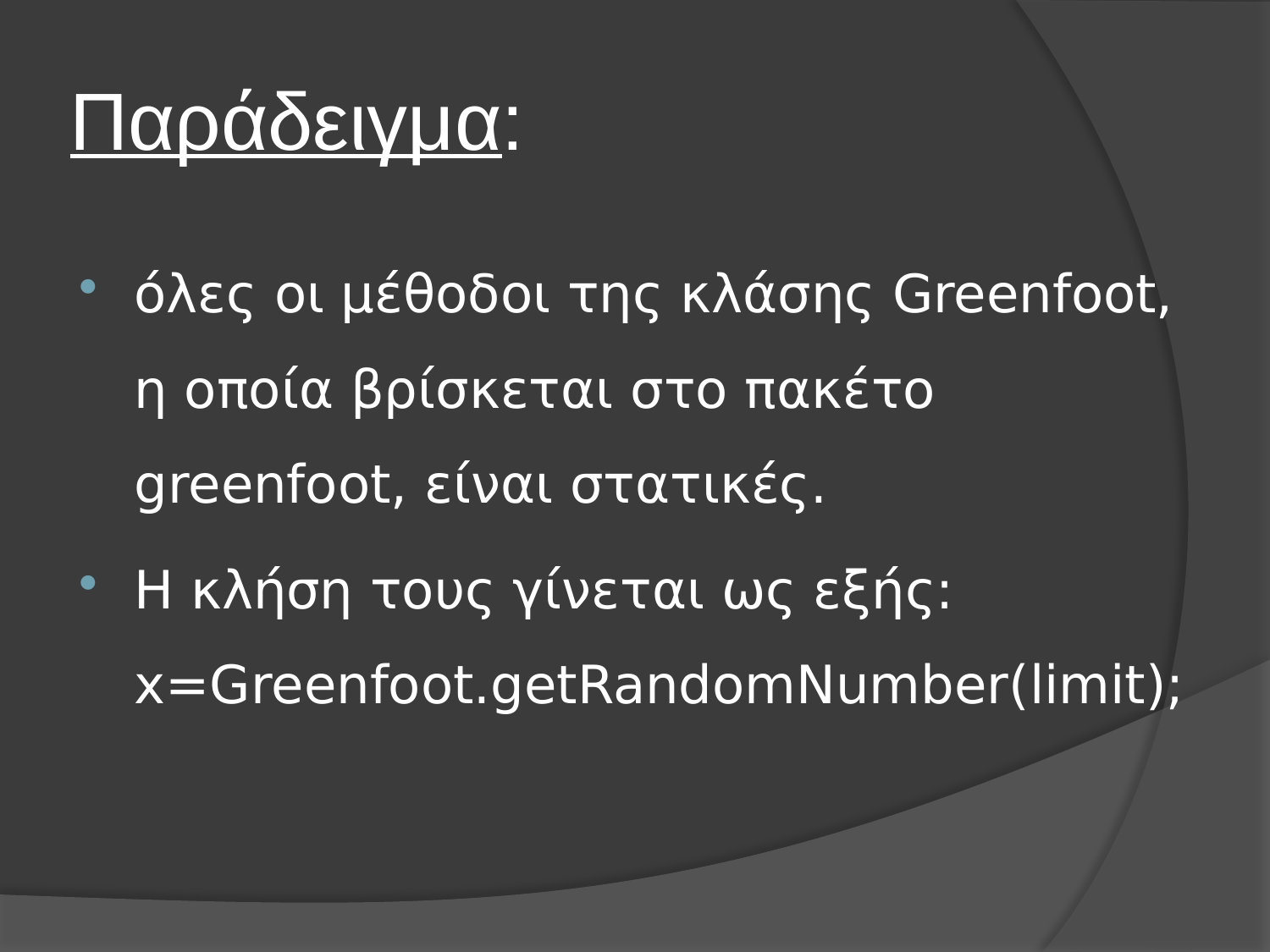

# Παράδειγμα:
όλες οι μέθοδοι της κλάσης Greenfoot, η οποία βρίσκεται στο πακέτο greenfoot, είναι στατικές.
Η κλήση τους γίνεται ως εξής: x=Greenfoot.getRandomNumber(limit);